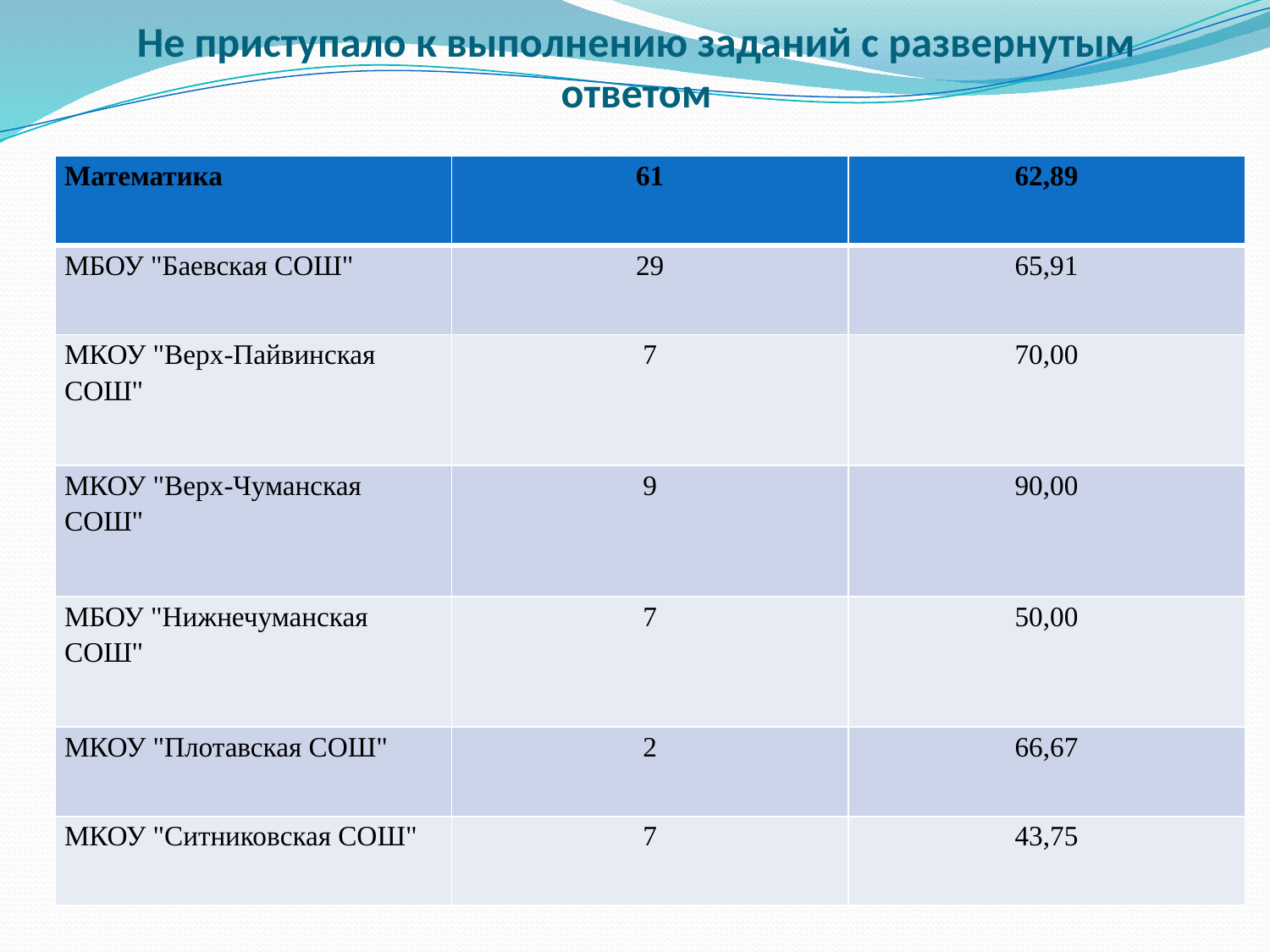

# Не приступало к выполнению заданий с развернутым ответом
| Математика | 61 | 62,89 |
| --- | --- | --- |
| МБОУ "Баевская СОШ" | 29 | 65,91 |
| МКОУ "Верх-Пайвинская СОШ" | 7 | 70,00 |
| МКОУ "Верх-Чуманская СОШ" | 9 | 90,00 |
| МБОУ "Нижнечуманская СОШ" | 7 | 50,00 |
| МКОУ "Плотавская СОШ" | 2 | 66,67 |
| МКОУ "Ситниковская СОШ" | 7 | 43,75 |